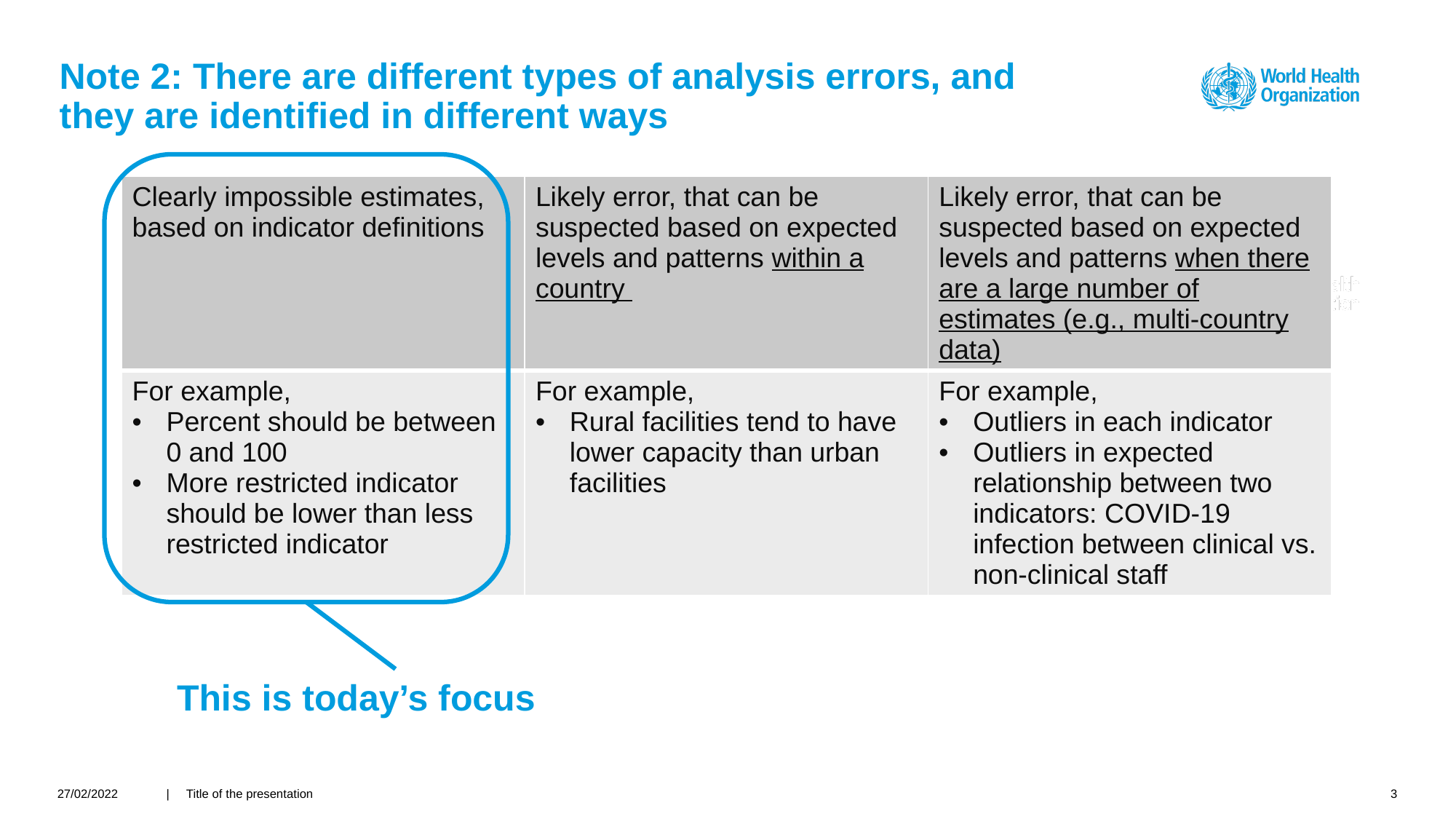

Note 2: There are different types of analysis errors, and they are identified in different ways

This is today’s focus
| Clearly impossible estimates, based on indicator definitions | Likely error, that can be suspected based on expected levels and patterns within a country | Likely error, that can be suspected based on expected levels and patterns when there are a large number of estimates (e.g., multi-country data) |
| --- | --- | --- |
| For example, Percent should be between 0 and 100 More restricted indicator should be lower than less restricted indicator | For example, Rural facilities tend to have lower capacity than urban facilities | For example, Outliers in each indicator Outliers in expected relationship between two indicators: COVID-19 infection between clinical vs. non-clinical staff |

27/02/2022
|     Title of the presentation
3